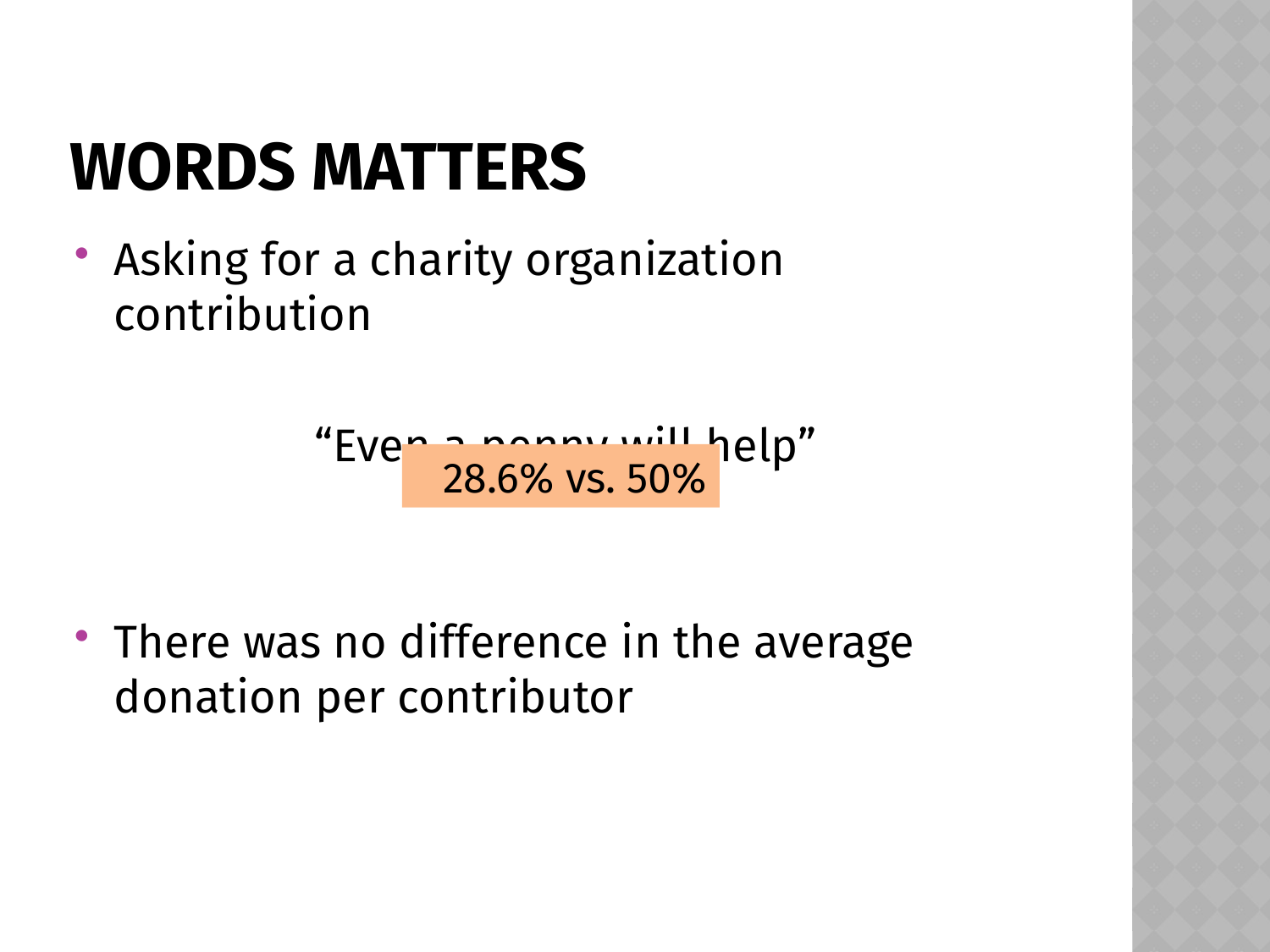

# Words matters
Asking for a charity organization contribution

“Even a penny will help”

There was no difference in the average donation per contributor
28.6% vs. 50%